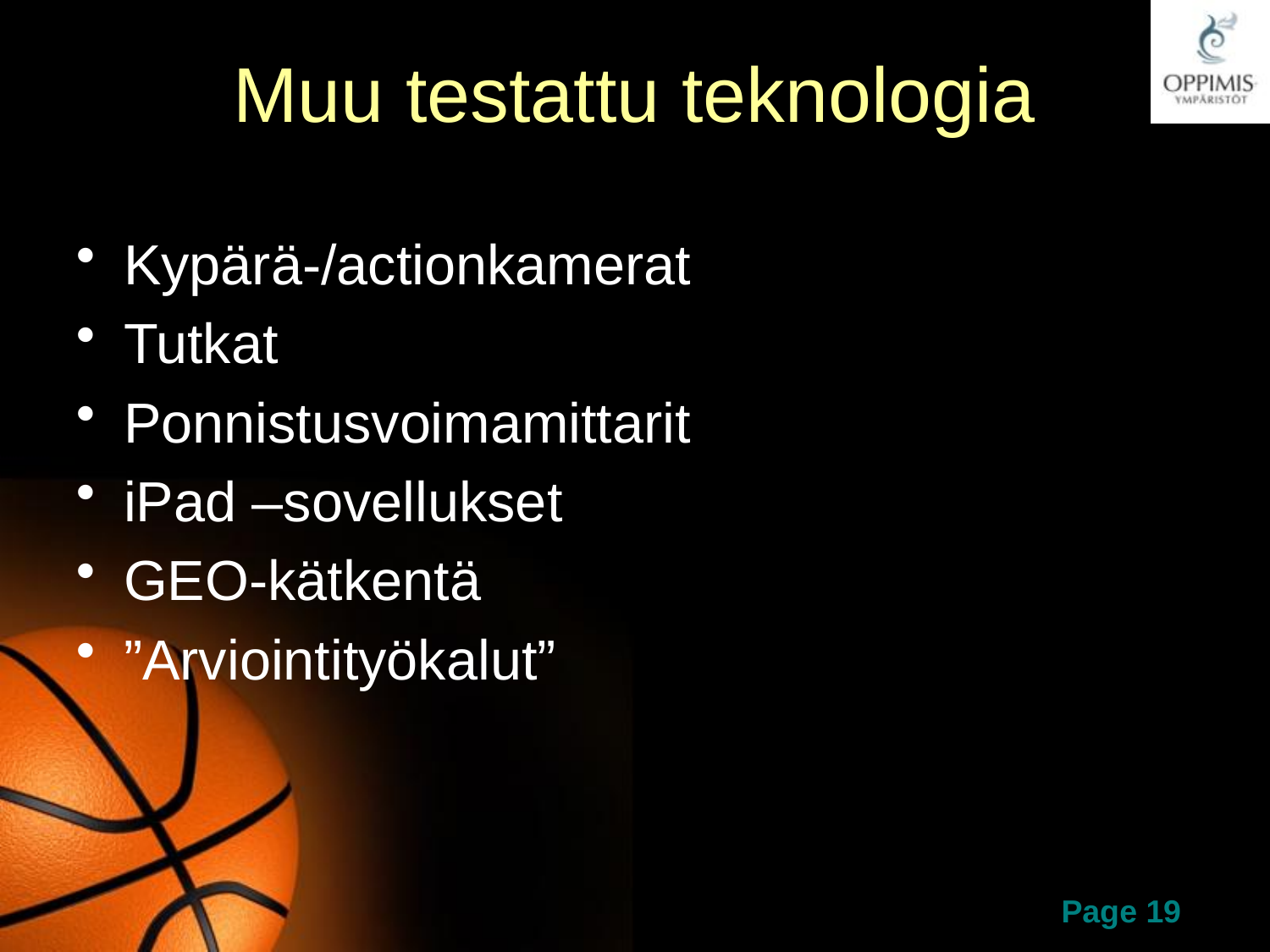

# Muu testattu teknologia
Kypärä-/actionkamerat
Tutkat
Ponnistusvoimamittarit
iPad –sovellukset
GEO-kätkentä
”Arviointityökalut”